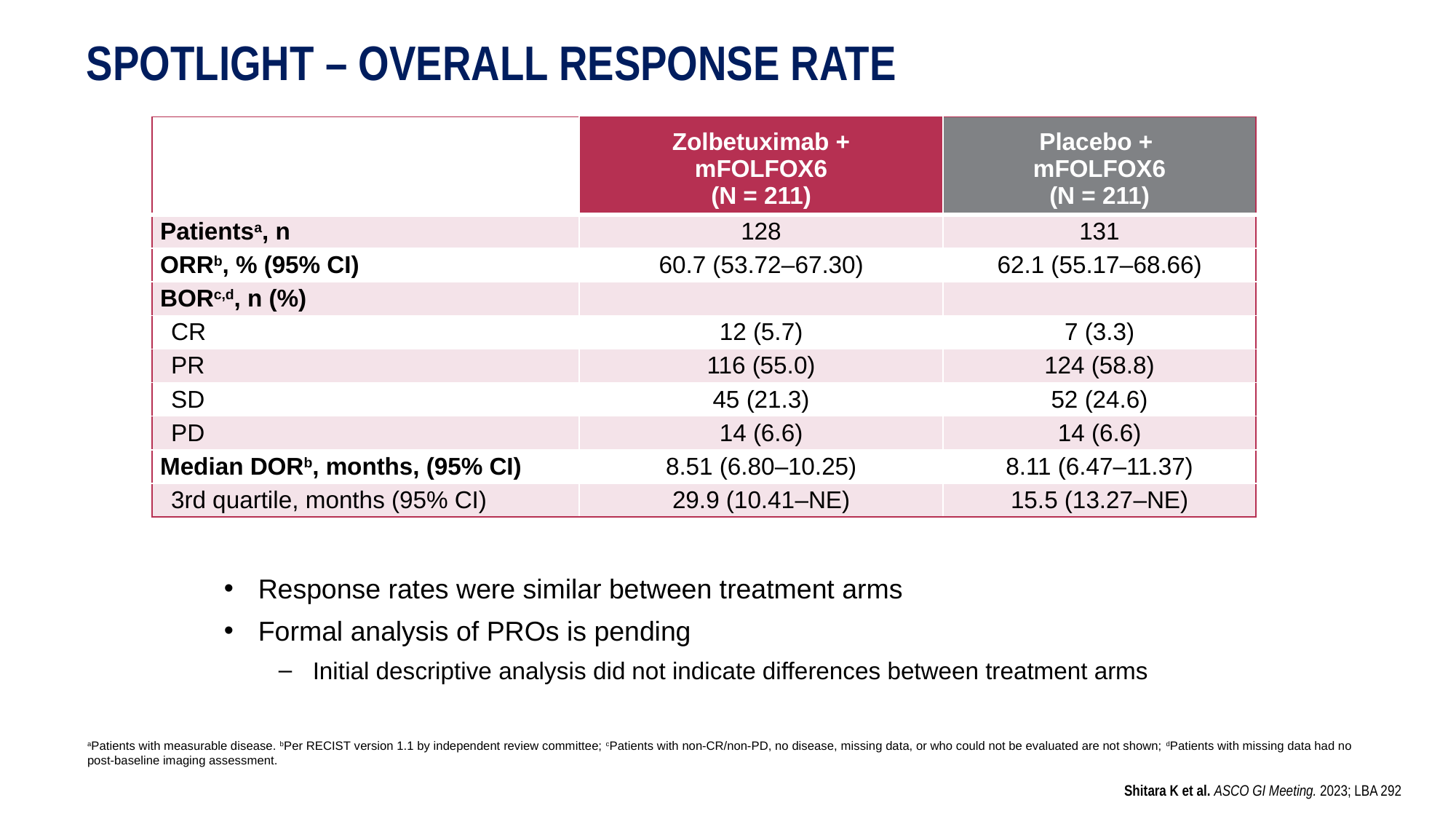

# Spotlight – Overall response Rate
|  | Zolbetuximab + mFOLFOX6 (N = 211) | Placebo + mFOLFOX6 (N = 211) |
| --- | --- | --- |
| Patientsa, n | 128 | 131 |
| ORRb, % (95% CI) | 60.7 (53.72–67.30) | 62.1 (55.17–68.66) |
| BORc,d, n (%) |  |  |
| CR | 12 (5.7) | 7 (3.3) |
| PR | 116 (55.0) | 124 (58.8) |
| SD | 45 (21.3) | 52 (24.6) |
| PD | 14 (6.6) | 14 (6.6) |
| Median DORb, months, (95% CI) | 8.51 (6.80–10.25) | 8.11 (6.47–11.37) |
| 3rd quartile, months (95% CI) | 29.9 (10.41–NE) | 15.5 (13.27–NE) |
Response rates were similar between treatment arms
Formal analysis of PROs is pending
Initial descriptive analysis did not indicate differences between treatment arms

aPatients with measurable disease. bPer RECIST version 1.1 by independent review committee; cPatients with non-CR/non-PD, no disease, missing data, or who could not be evaluated are not shown; dPatients with missing data had no post-baseline imaging assessment.
Shitara K et al. ASCO GI Meeting. 2023; LBA 292